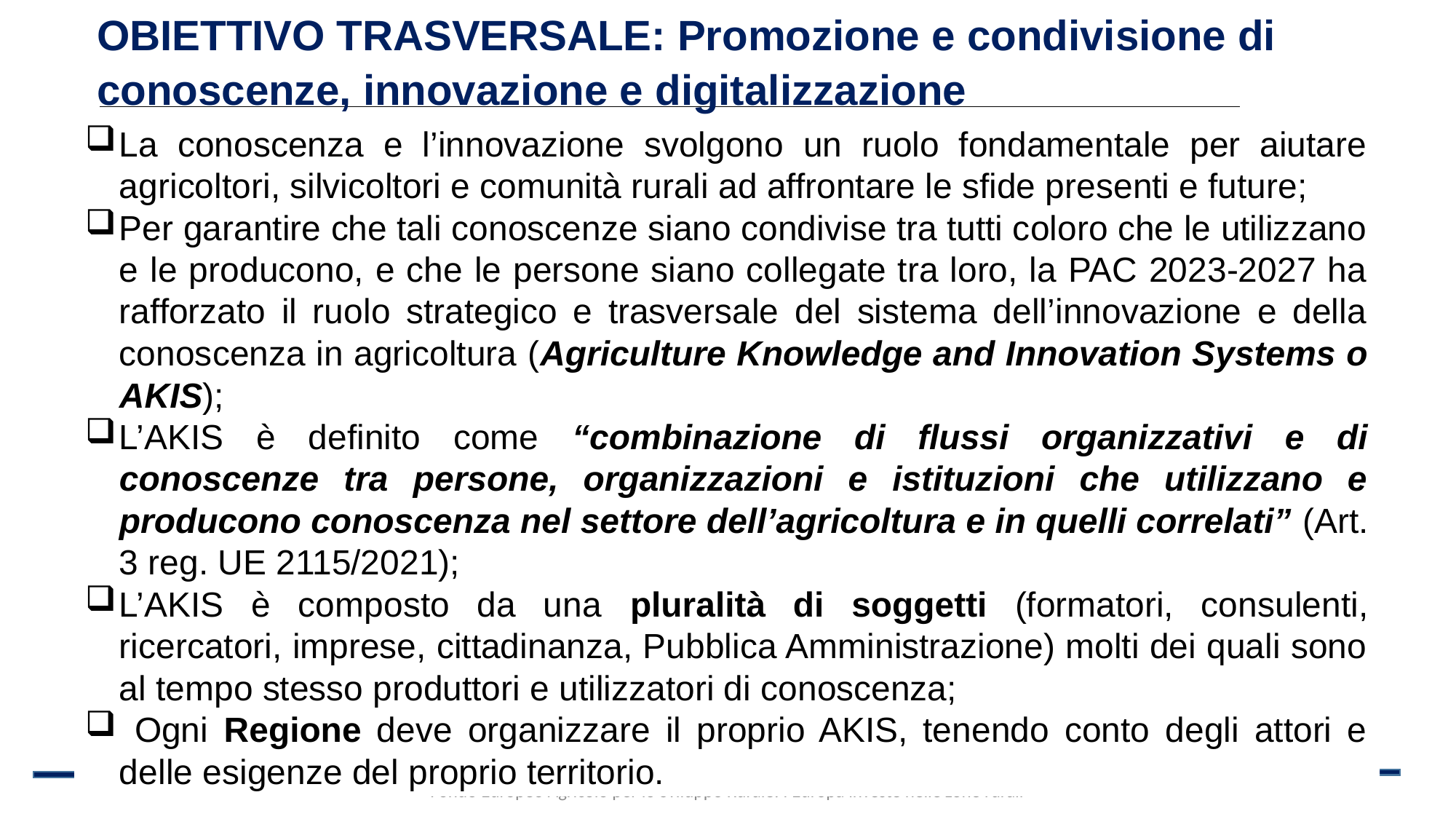

OBIETTIVO TRASVERSALE: Promozione e condivisione di conoscenze, innovazione e digitalizzazione
La conoscenza e l’innovazione svolgono un ruolo fondamentale per aiutare agricoltori, silvicoltori e comunità rurali ad affrontare le sfide presenti e future;
Per garantire che tali conoscenze siano condivise tra tutti coloro che le utilizzano e le producono, e che le persone siano collegate tra loro, la PAC 2023-2027 ha rafforzato il ruolo strategico e trasversale del sistema dell’innovazione e della conoscenza in agricoltura (Agriculture Knowledge and Innovation Systems o AKIS);
L’AKIS è definito come “combinazione di flussi organizzativi e di conoscenze tra persone, organizzazioni e istituzioni che utilizzano e producono conoscenza nel settore dell’agricoltura e in quelli correlati” (Art. 3 reg. UE 2115/2021);
L’AKIS è composto da una pluralità di soggetti (formatori, consulenti, ricercatori, imprese, cittadinanza, Pubblica Amministrazione) molti dei quali sono al tempo stesso produttori e utilizzatori di conoscenza;
 Ogni Regione deve organizzare il proprio AKIS, tenendo conto degli attori e delle esigenze del proprio territorio.